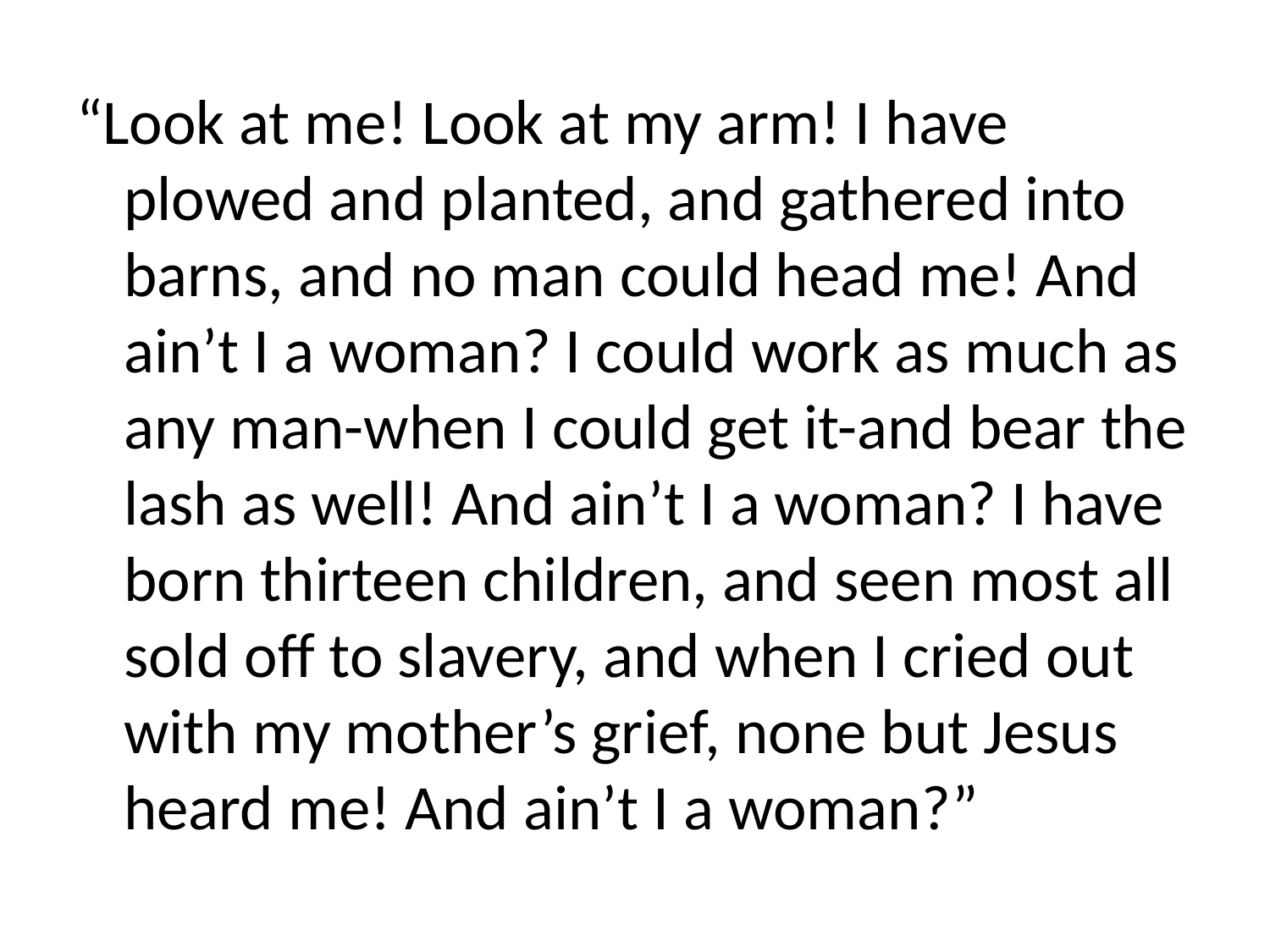

“Look at me! Look at my arm! I have plowed and planted, and gathered into barns, and no man could head me! And ain’t I a woman? I could work as much as any man-when I could get it-and bear the lash as well! And ain’t I a woman? I have born thirteen children, and seen most all sold off to slavery, and when I cried out with my mother’s grief, none but Jesus heard me! And ain’t I a woman?”